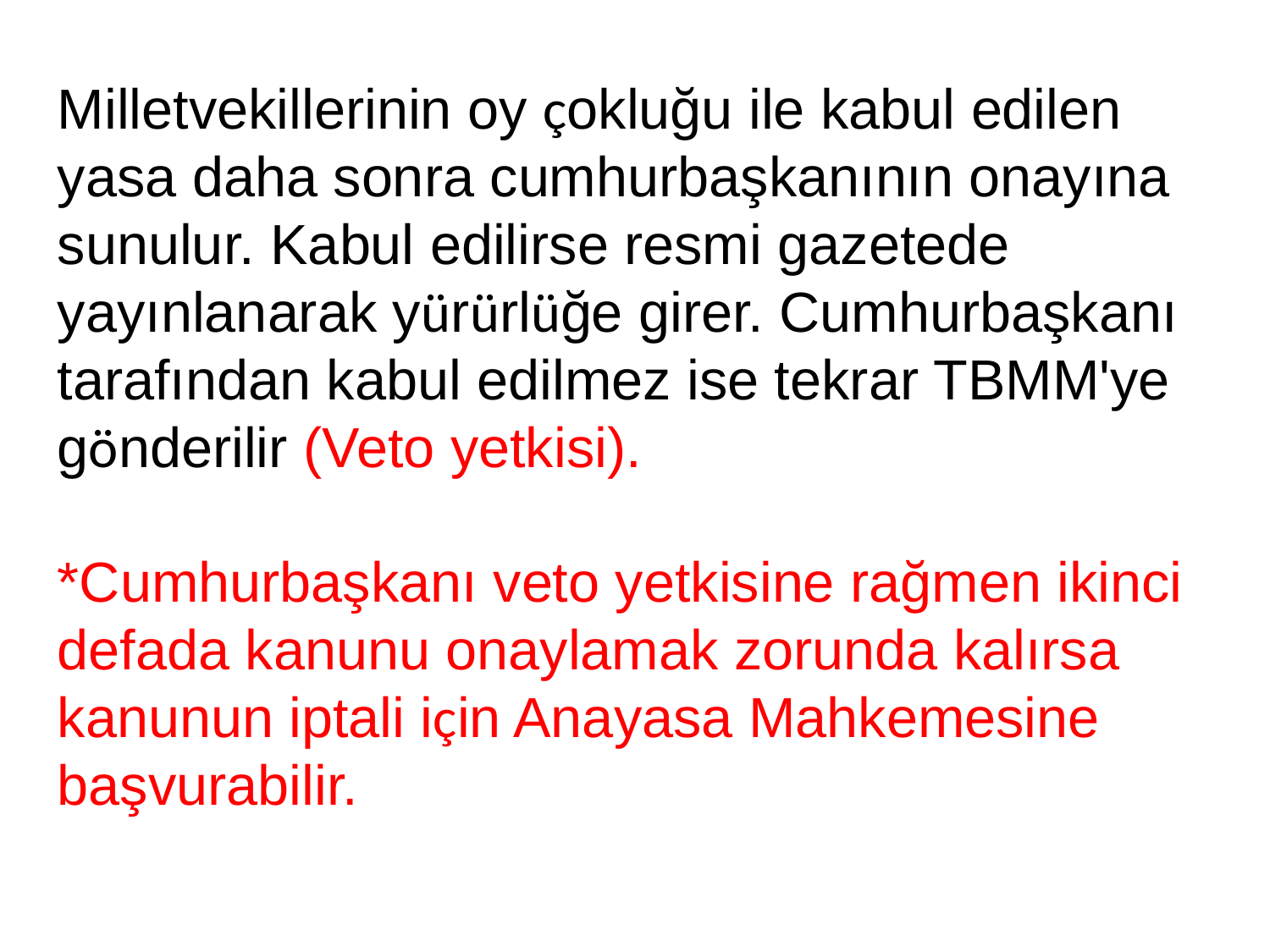

Milletvekillerinin oy çokluğu ile kabul edilen yasa daha sonra cumhurbaşkanının onayına sunulur. Kabul edilirse resmi gazetede yayınlanarak yürürlüğe girer. Cumhurbaşkanı tarafından kabul edilmez ise tekrar TBMM'ye gönderilir (Veto yetkisi).

*Cumhurbaşkanı veto yetkisine rağmen ikinci defada kanunu onaylamak zorunda kalırsa kanunun iptali için Anayasa Mahkemesine başvurabilir.